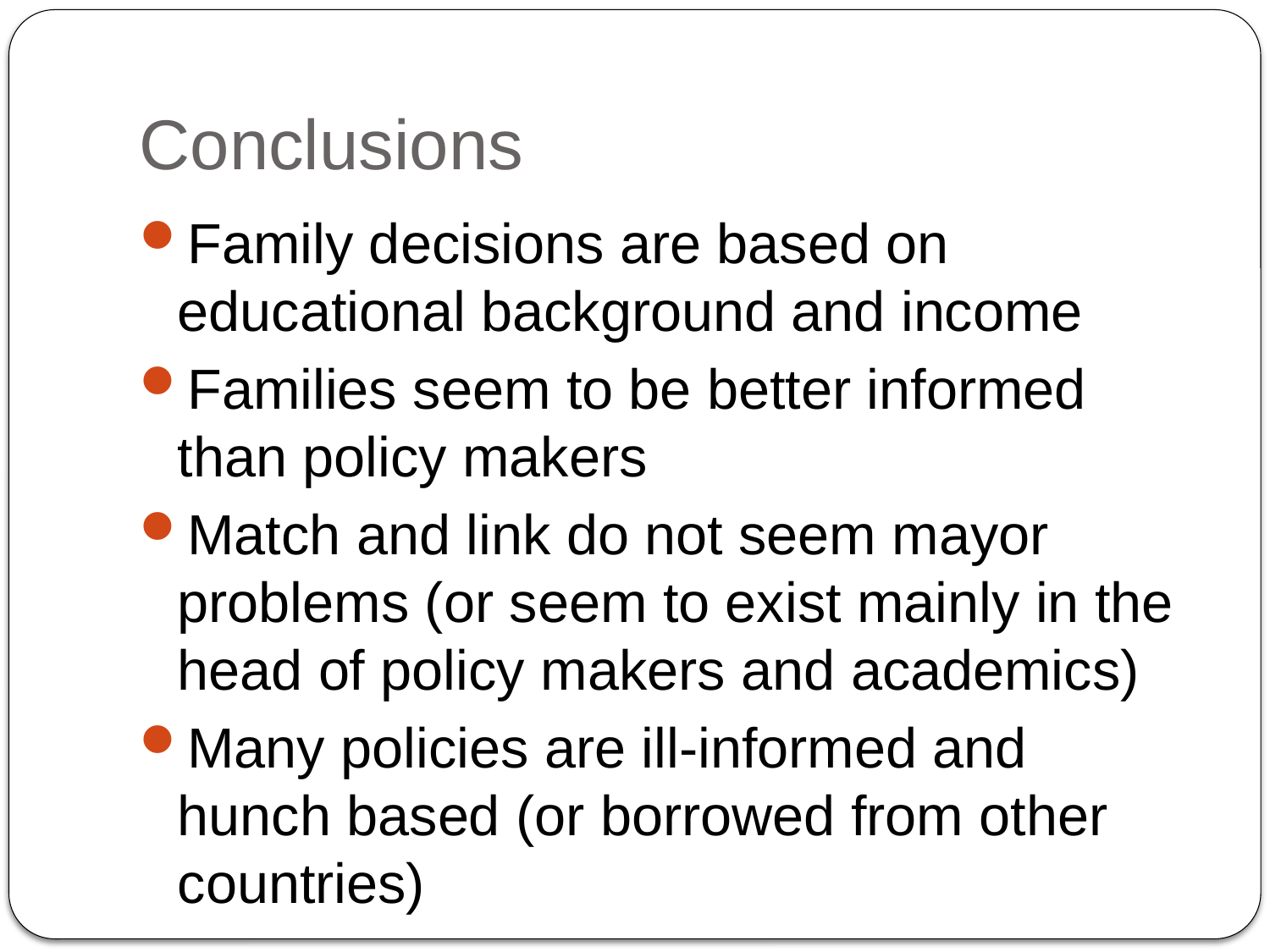

# Conclusions
Family decisions are based on educational background and income
Families seem to be better informed than policy makers
Match and link do not seem mayor problems (or seem to exist mainly in the head of policy makers and academics)
Many policies are ill-informed and hunch based (or borrowed from other countries)